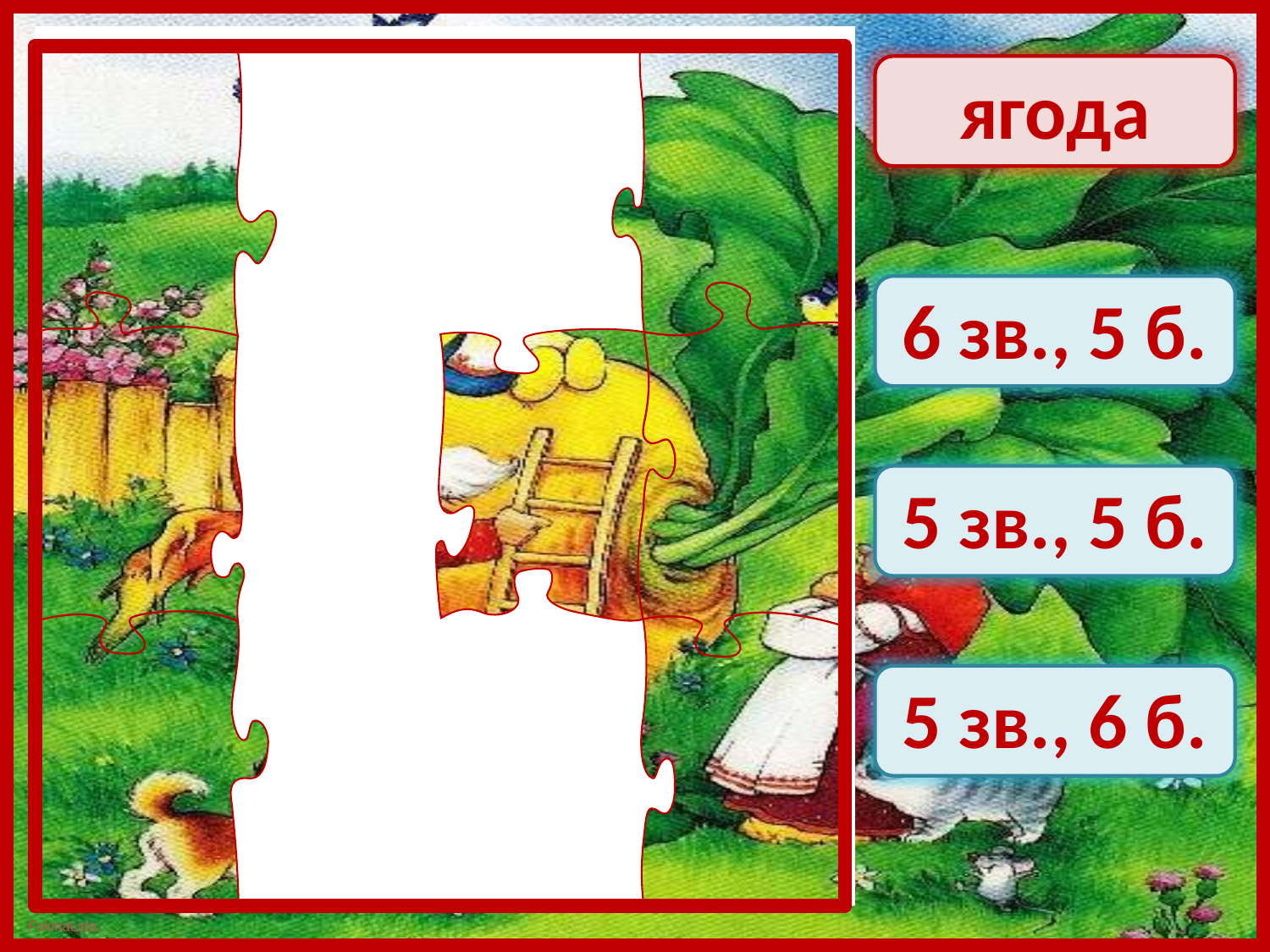

ягода
6 зв., 5 б.

5 зв., 5 б.

5 зв., 6 б.